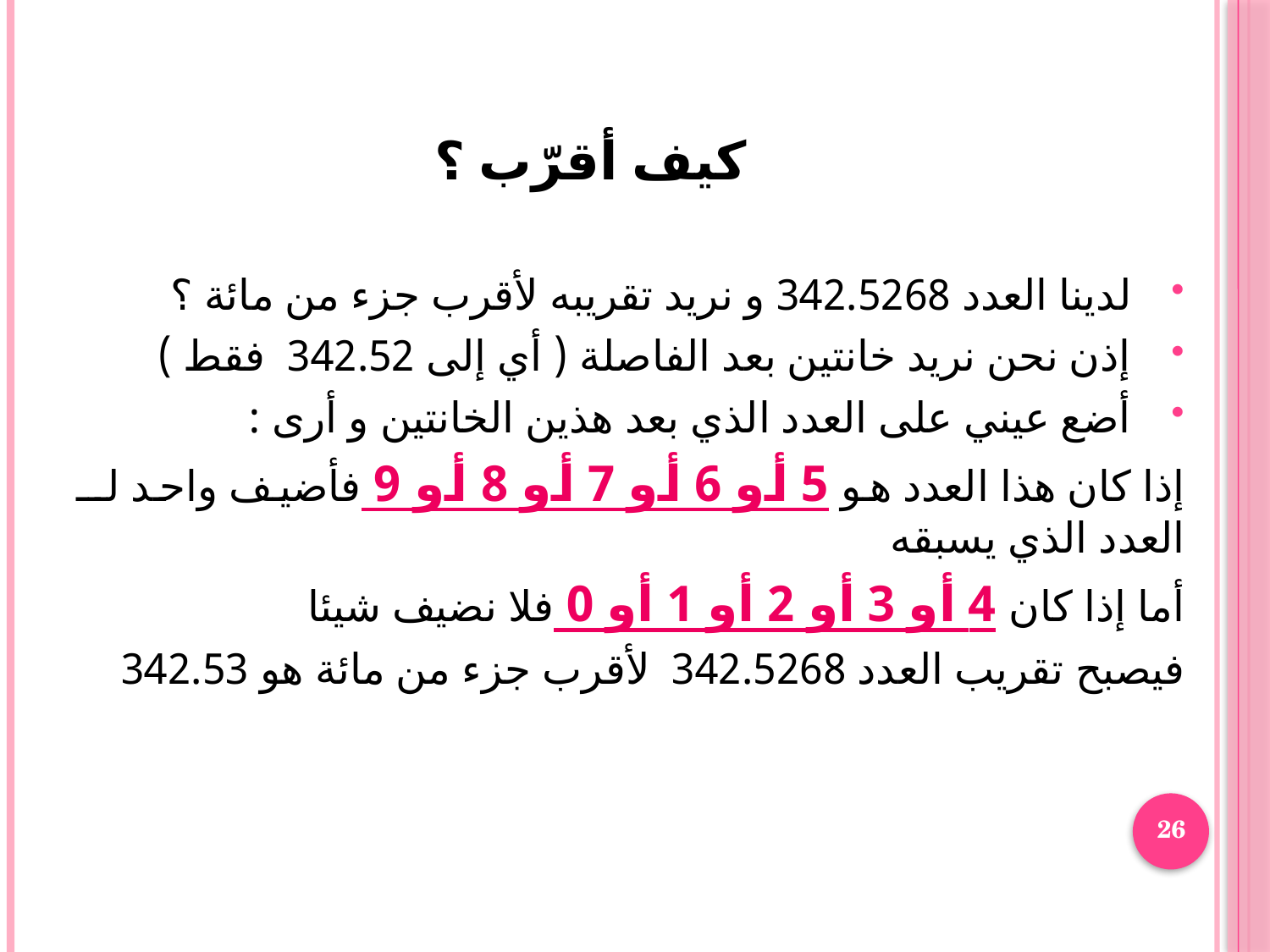

# كيف أقرّب ؟
لدينا العدد 342.5268 و نريد تقريبه لأقرب جزء من مائة ؟
إذن نحن نريد خانتين بعد الفاصلة ( أي إلى 342.52  فقط )
أضع عيني على العدد الذي بعد هذين الخانتين و أرى :
إذا كان هذا العدد هو 5 أو 6 أو 7 أو 8 أو 9 فأضيف واحد لــ العدد الذي يسبقه
أما إذا كان 4 أو 3 أو 2 أو 1 أو 0 فلا نضيف شيئا
فيصبح تقريب العدد 342.5268  لأقرب جزء من مائة هو 342.53
26